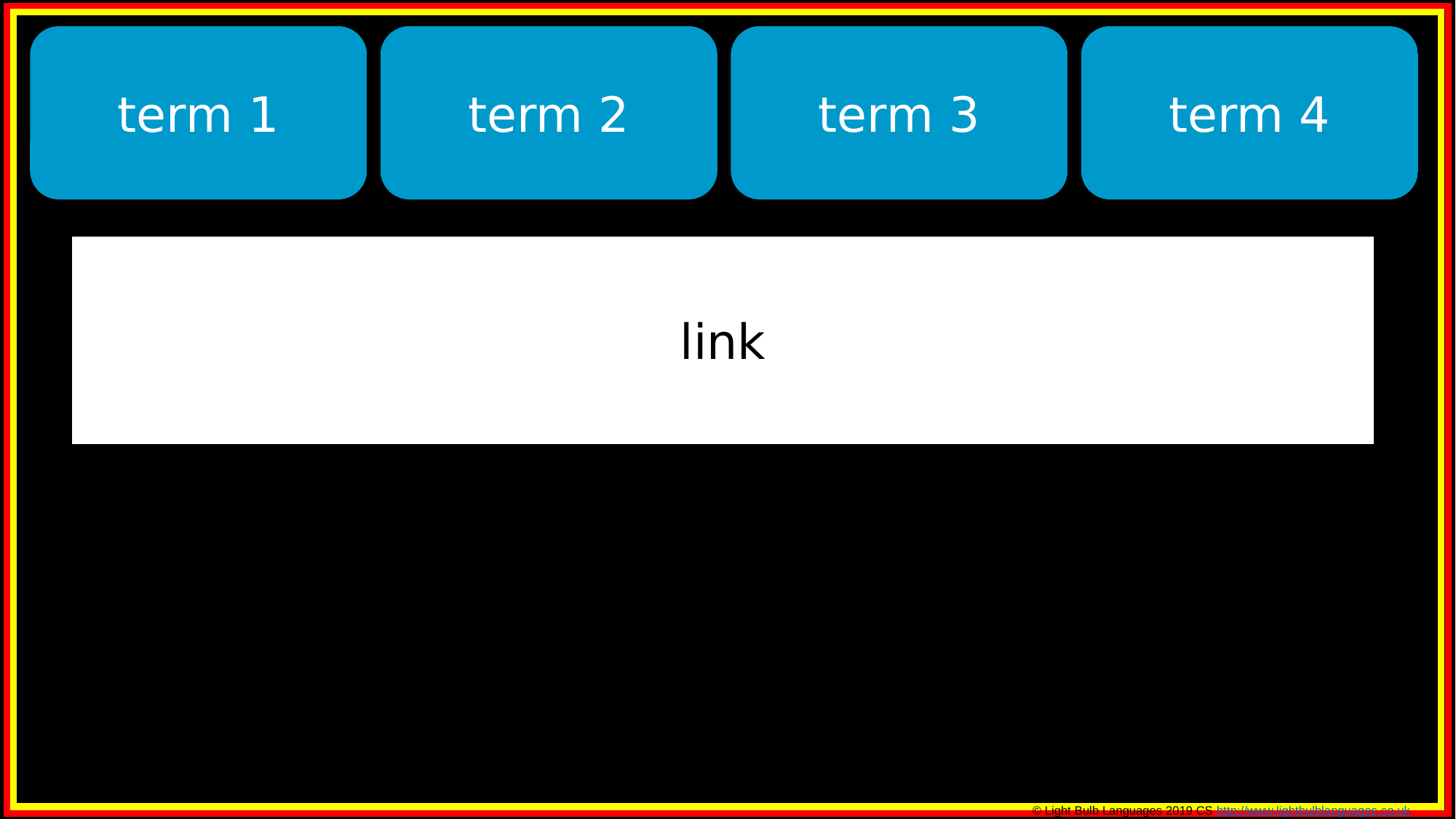

term 1
term 2
term 3
term 4
link
© Light Bulb Languages 2019 CS http://www.lightbulblanguages.co.uk